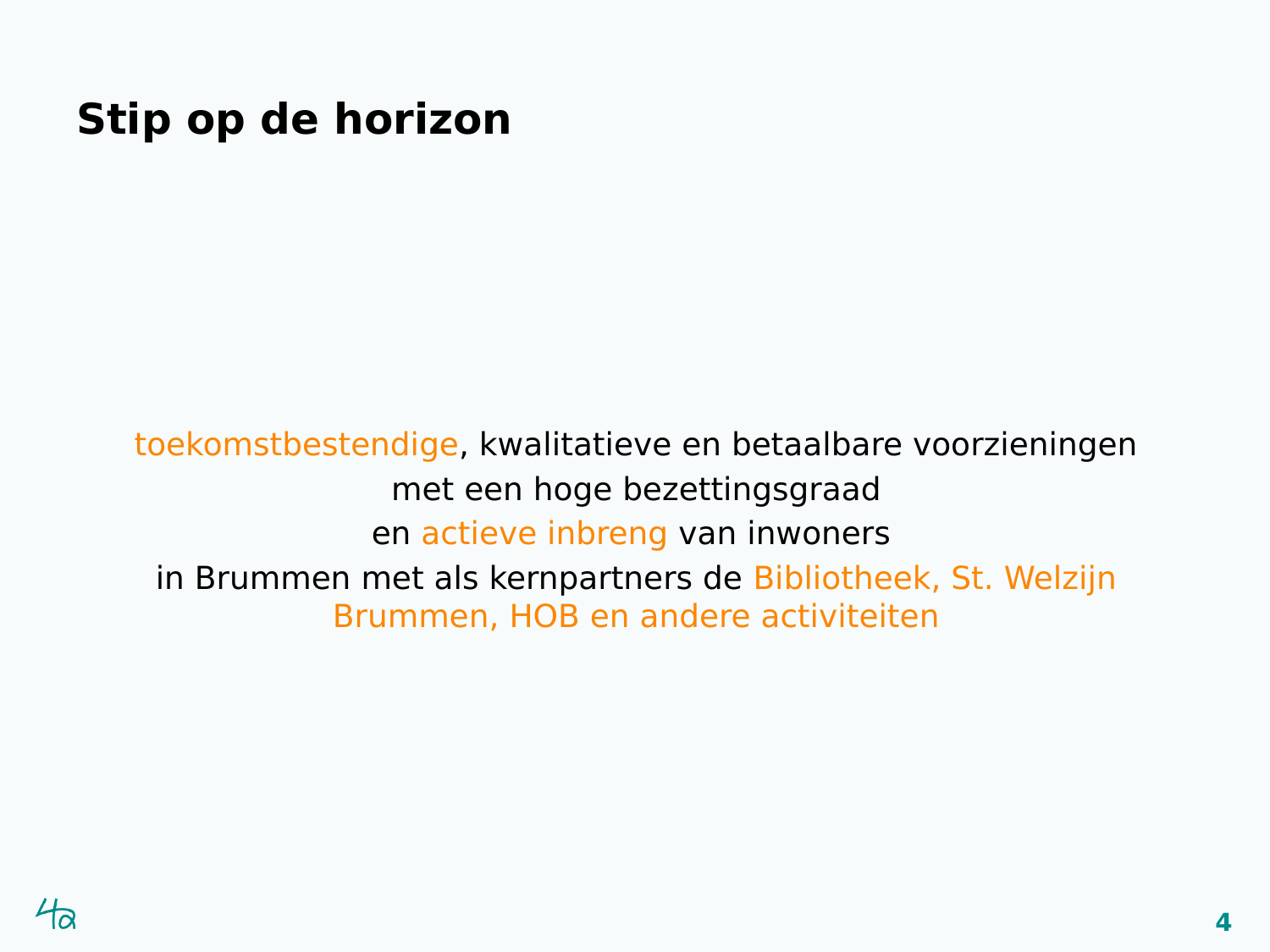

# Stip op de horizon

toekomstbestendige, kwalitatieve en betaalbare voorzieningen
met een hoge bezettingsgraad
en actieve inbreng van inwoners
in Brummen met als kernpartners de Bibliotheek, St. Welzijn Brummen, HOB en andere activiteiten

4